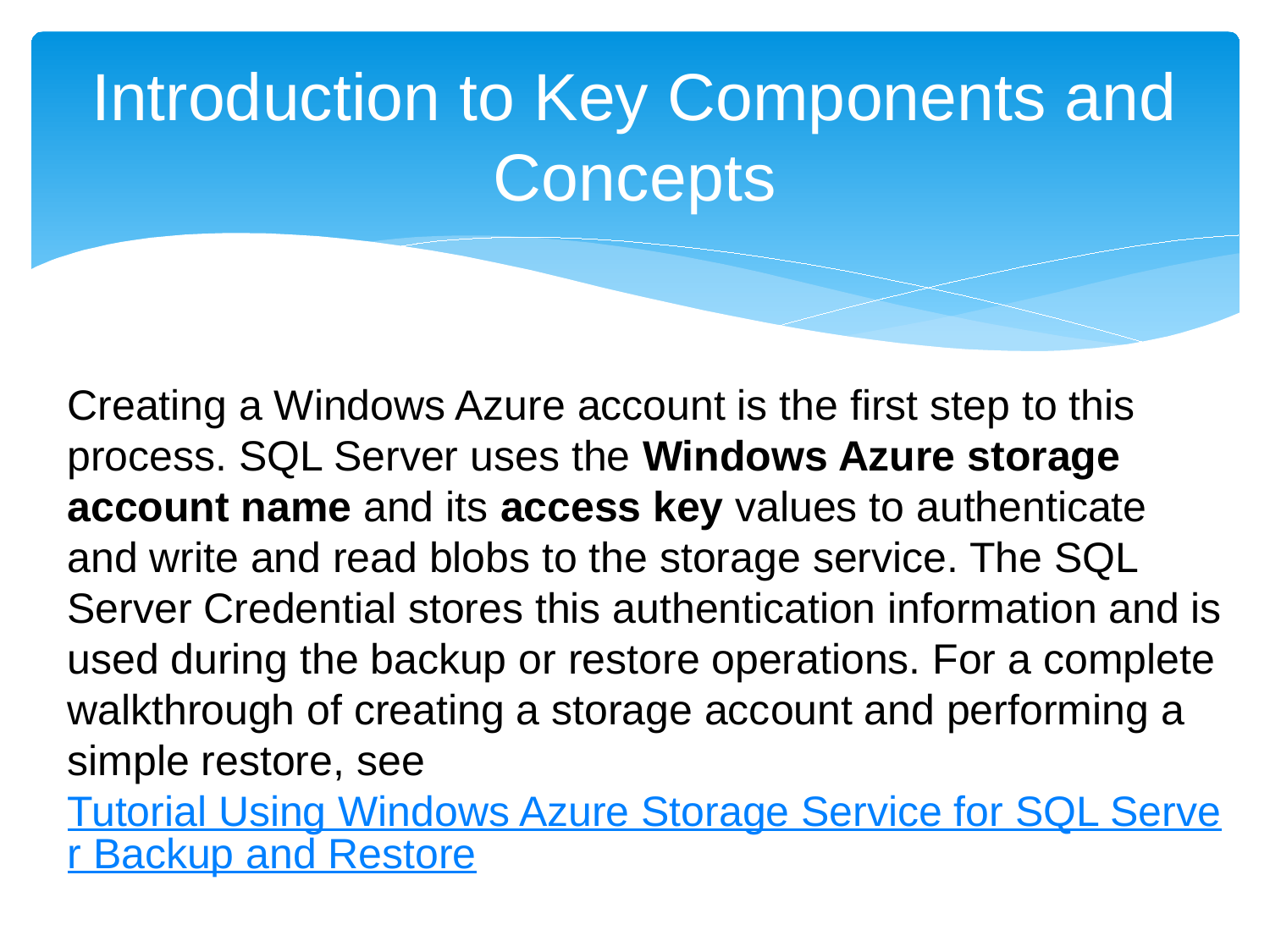

# Introduction to Key Components and Concepts
Creating a Windows Azure account is the first step to this process. SQL Server uses the Windows Azure storage account name and its access key values to authenticate and write and read blobs to the storage service. The SQL Server Credential stores this authentication information and is used during the backup or restore operations. For a complete walkthrough of creating a storage account and performing a simple restore, see Tutorial Using Windows Azure Storage Service for SQL Server Backup and Restore